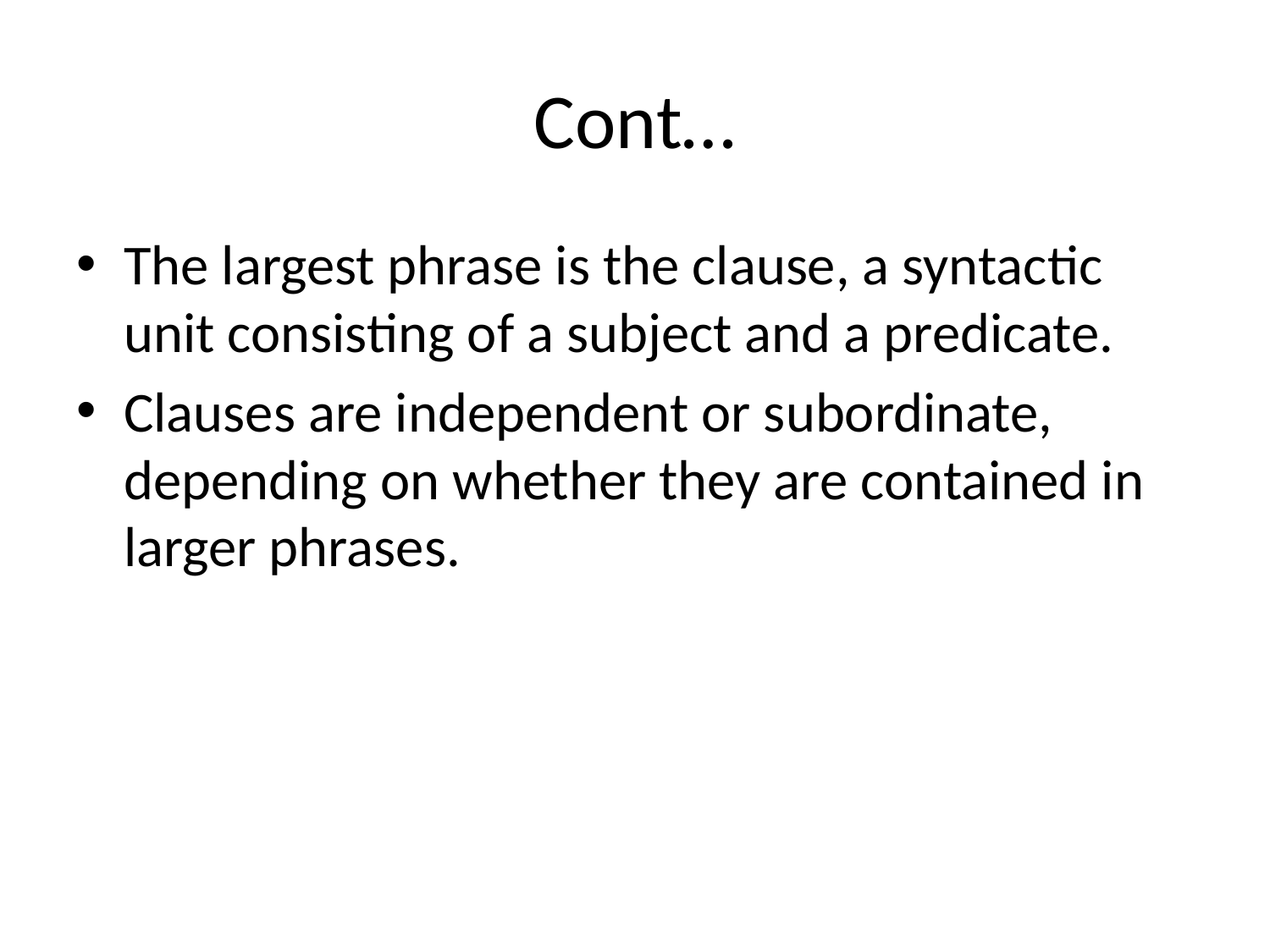

# Cont…
The largest phrase is the clause, a syntactic unit consisting of a subject and a predicate.
Clauses are independent or subordinate, depending on whether they are contained in larger phrases.